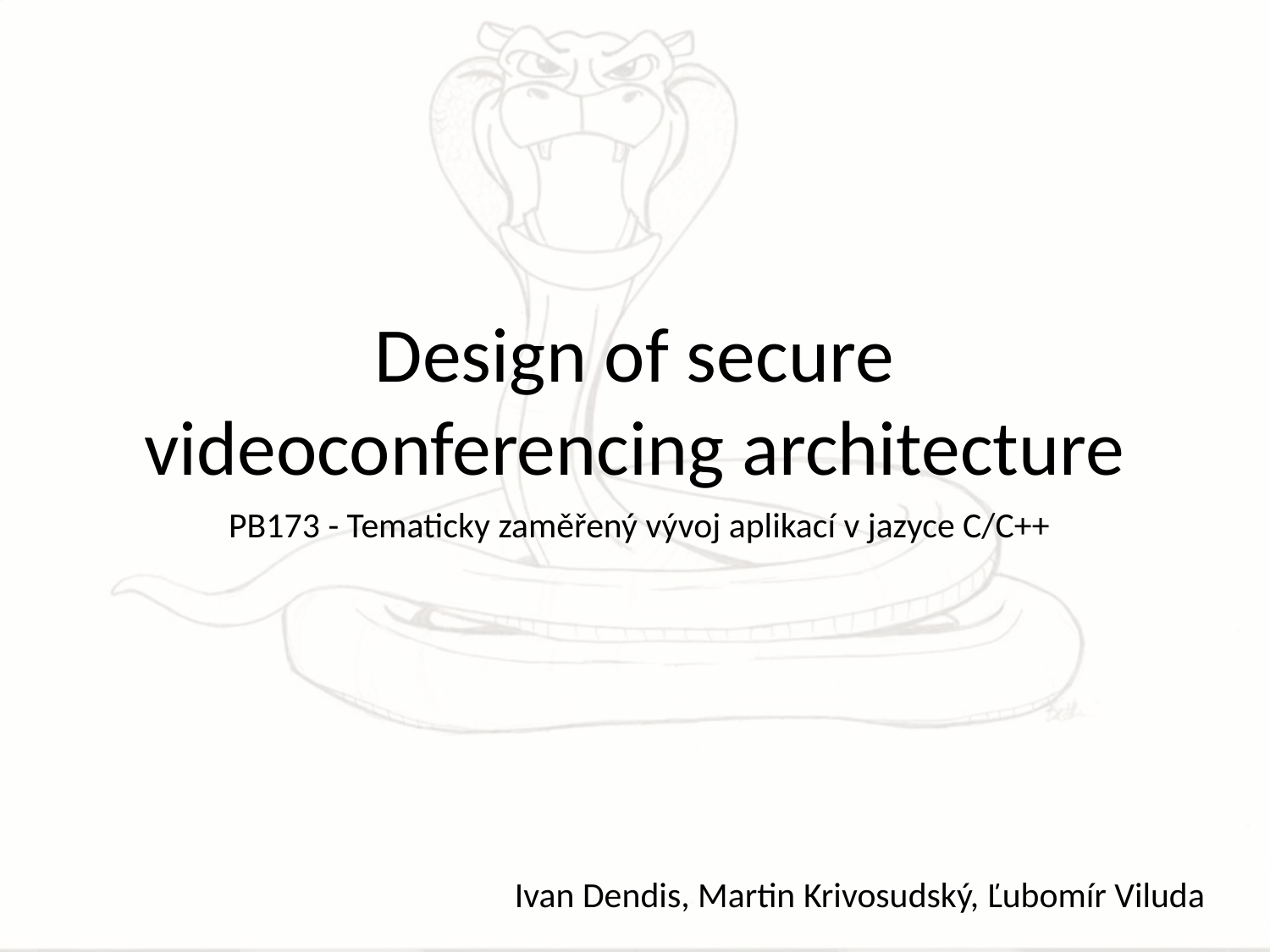

# Design of secure videoconferencing architecture
PB173 - Tematicky zaměřený vývoj aplikací v jazyce C/C++
Ivan Dendis, Martin Krivosudský, Ľubomír Viluda